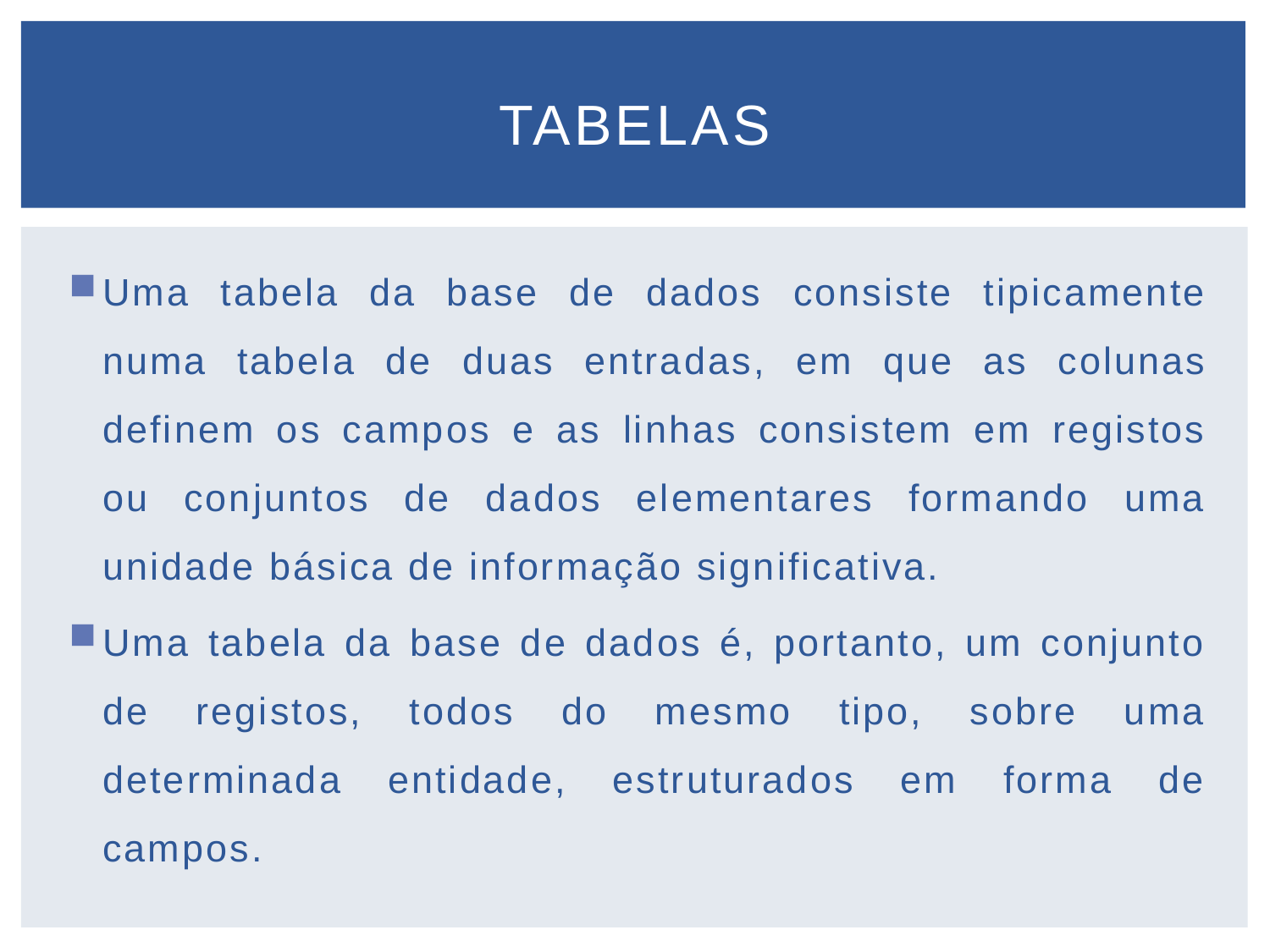

# tabelas
Uma tabela da base de dados consiste tipicamente numa tabela de duas entradas, em que as colunas definem os campos e as linhas consistem em registos ou conjuntos de dados elementares formando uma unidade básica de informação significativa.
Uma tabela da base de dados é, portanto, um conjunto de registos, todos do mesmo tipo, sobre uma determinada entidade, estruturados em forma de campos.